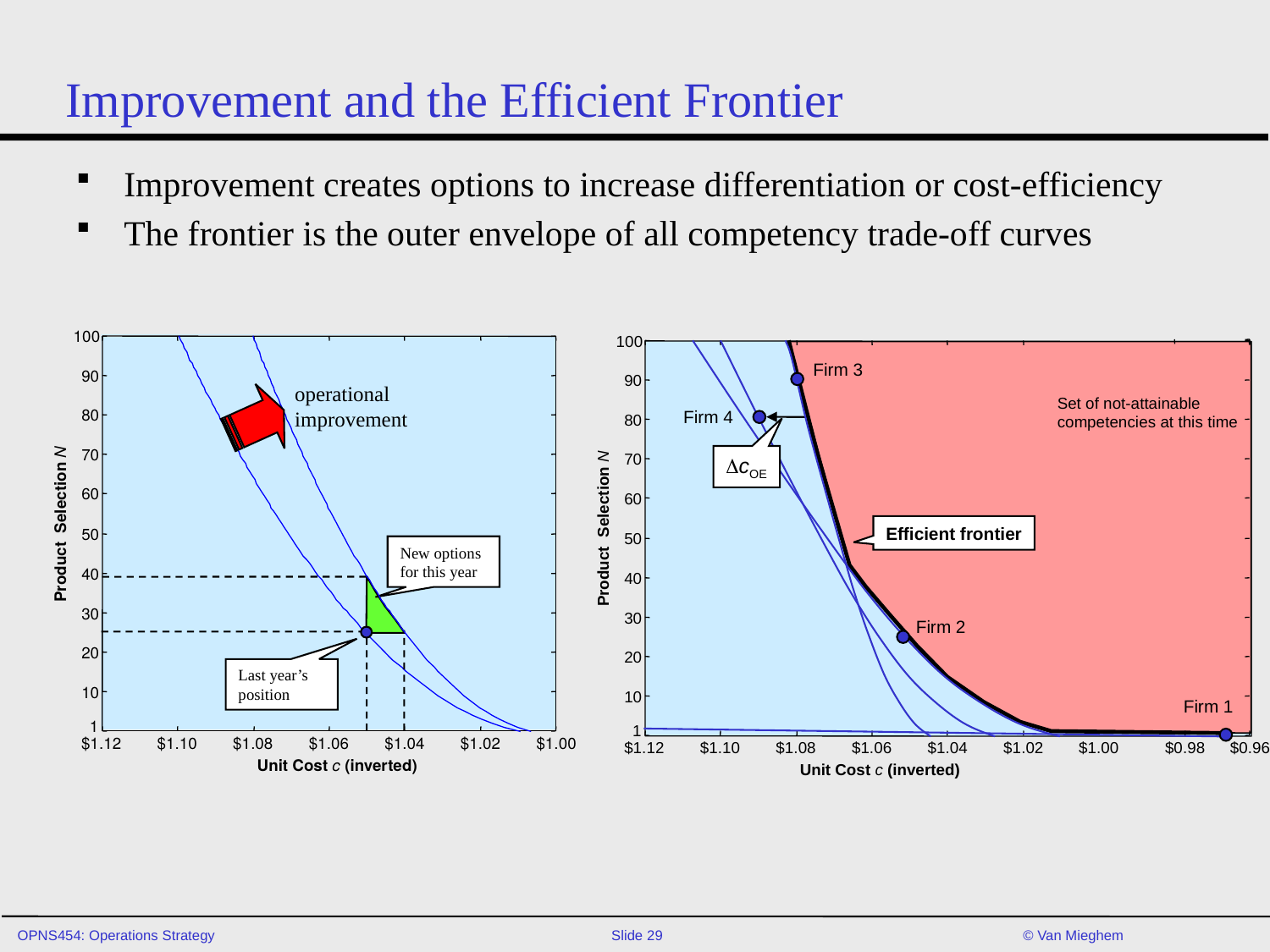

# Improvement and the Efficient Frontier
Improvement creates options to increase differentiation or cost-efficiency
The frontier is the outer envelope of all competency trade-off curves
100

90
operational
improvement

80

70

60

Product  Selection N
50

New options for this year
40

30

20

Last year’s position
10

1

$1.12
$1.10
$1.08
$1.06
$1.04
$1.02
$1.00
Unit Cost c (inverted)
100

Firm 3
90

Set of not-attainable
competencies at this time
Firm 4
80

ΔcOE
70

60

Efficient frontier
Product  Selection N
50

40

30
Firm 2

20

10
Firm 1

1

$1.12
$1.10
$1.08
$1.06
$1.04
$1.02
$1.00
$0.98
$0.96
Unit Cost c (inverted)